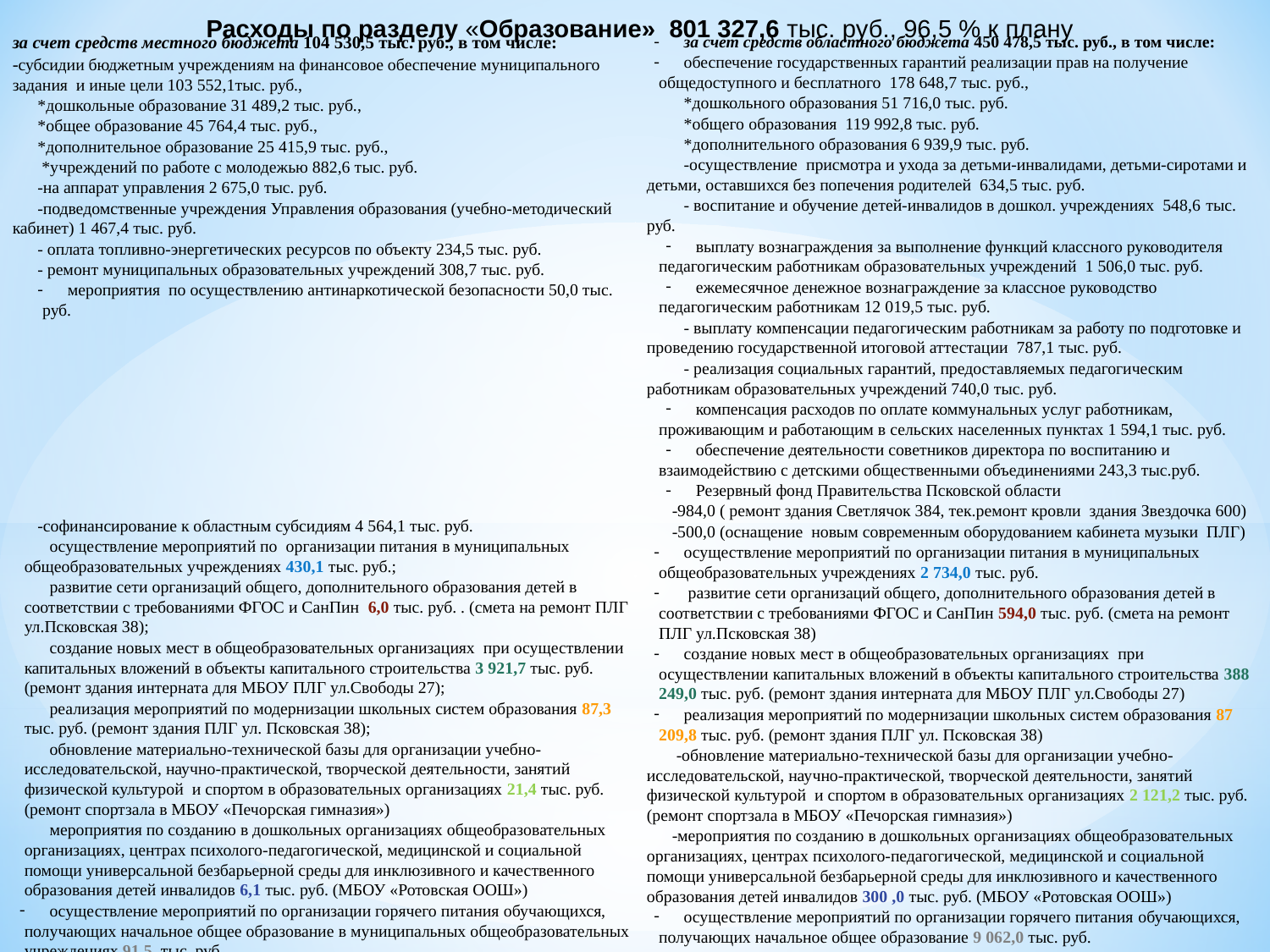

за счет средств местного бюджета 104 530,5 тыс. руб., в том числе:
-субсидии бюджетным учреждениям на финансовое обеспечение муниципального задания  и иные цели 103 552,1тыс. руб.,
*дошкольные образование 31 489,2 тыс. руб.,
*общее образование 45 764,4 тыс. руб.,
*дополнительное образование 25 415,9 тыс. руб.,
 *учреждений по работе с молодежью 882,6 тыс. руб.
-на аппарат управления 2 675,0 тыс. руб.
-подведомственные учреждения Управления образования (учебно-методический кабинет) 1 467,4 тыс. руб.
- оплата топливно-энергетических ресурсов по объекту 234,5 тыс. руб.
- ремонт муниципальных образовательных учреждений 308,7 тыс. руб.
мероприятия  по осуществлению антинаркотической безопасности 50,0 тыс. руб.

-софинансирование к областным субсидиям 4 564,1 тыс. руб.
осуществление мероприятий по  организации питания в муниципальных общеобразовательных учреждениях 430,1 тыс. руб.;
развитие сети организаций общего, дополнительного образования детей в соответствии с требованиями ФГОС и СанПин  6,0 тыс. руб. . (смета на ремонт ПЛГ ул.Псковская 38);
создание новых мест в общеобразовательных организациях  при осуществлении капитальных вложений в объекты капитального строительства 3 921,7 тыс. руб. (ремонт здания интерната для МБОУ ПЛГ ул.Свободы 27);
реализация мероприятий по модернизации школьных систем образования 87,3 тыс. руб. (ремонт здания ПЛГ ул. Псковская 38);
обновление материально-технической базы для организации учебно-исследовательской, научно-практической, творческой деятельности, занятий физической культурой  и спортом в образовательных организациях 21,4 тыс. руб. (ремонт спортзала в МБОУ «Печорская гимназия»)
мероприятия по созданию в дошкольных организациях общеобразовательных организациях, центрах психолого-педагогической, медицинской и социальной помощи универсальной безбарьерной среды для инклюзивного и качественного образования детей инвалидов 6,1 тыс. руб. (МБОУ «Ротовская ООШ»)
осуществление мероприятий по организации горячего питания обучающихся, получающих начальное общее образование в муниципальных общеобразовательных учреждениях 91,5  тыс. руб.

за счет средств областного бюджета 450 478,5 тыс. руб., в том числе:
обеспечение государственных гарантий реализации прав на получение общедоступного и бесплатного  178 648,7 тыс. руб.,
*дошкольного образования 51 716,0 тыс. руб.
*общего образования  119 992,8 тыс. руб.
*дополнительного образования 6 939,9 тыс. руб.
-осуществление  присмотра и ухода за детьми-инвалидами, детьми-сиротами и детьми, оставшихся без попечения родителей  634,5 тыс. руб.
- воспитание и обучение детей-инвалидов в дошкол. учреждениях  548,6 тыс. руб.
выплату вознаграждения за выполнение функций классного руководителя педагогическим работникам образовательных учреждений  1 506,0 тыс. руб.
ежемесячное денежное вознаграждение за классное руководство педагогическим работникам 12 019,5 тыс. руб.
- выплату компенсации педагогическим работникам за работу по подготовке и проведению государственной итоговой аттестации  787,1 тыс. руб.
- реализация социальных гарантий, предоставляемых педагогическим работникам образовательных учреждений 740,0 тыс. руб.
компенсация расходов по оплате коммунальных услуг работникам, проживающим и работающим в сельских населенных пунктах 1 594,1 тыс. руб.
обеспечение деятельности советников директора по воспитанию и взаимодействию с детскими общественными объединениями 243,3 тыс.руб.
Резервный фонд Правительства Псковской области
-984,0 ( ремонт здания Светлячок 384, тек.ремонт кровли  здания Звездочка 600)
-500,0 (оснащение  новым современным оборудованием кабинета музыки  ПЛГ)
осуществление мероприятий по организации питания в муниципальных общеобразовательных учреждениях 2 734,0 тыс. руб.
 развитие сети организаций общего, дополнительного образования детей в соответствии с требованиями ФГОС и СанПин 594,0 тыс. руб. (смета на ремонт ПЛГ ул.Псковская 38)
создание новых мест в общеобразовательных организациях  при осуществлении капитальных вложений в объекты капитального строительства 388 249,0 тыс. руб. (ремонт здания интерната для МБОУ ПЛГ ул.Свободы 27)
реализация мероприятий по модернизации школьных систем образования 87 209,8 тыс. руб. (ремонт здания ПЛГ ул. Псковская 38)
 -обновление материально-технической базы для организации учебно-исследовательской, научно-практической, творческой деятельности, занятий физической культурой  и спортом в образовательных организациях 2 121,2 тыс. руб. (ремонт спортзала в МБОУ «Печорская гимназия»)
-мероприятия по созданию в дошкольных организациях общеобразовательных организациях, центрах психолого-педагогической, медицинской и социальной помощи универсальной безбарьерной среды для инклюзивного и качественного образования детей инвалидов 300 ,0 тыс. руб. (МБОУ «Ротовская ООШ»)
осуществление мероприятий по организации горячего питания обучающихся, получающих начальное общее образование 9 062,0 тыс. руб.
Расходы по разделу «Образование»  801 327,6 тыс. руб., 96,5 % к плану